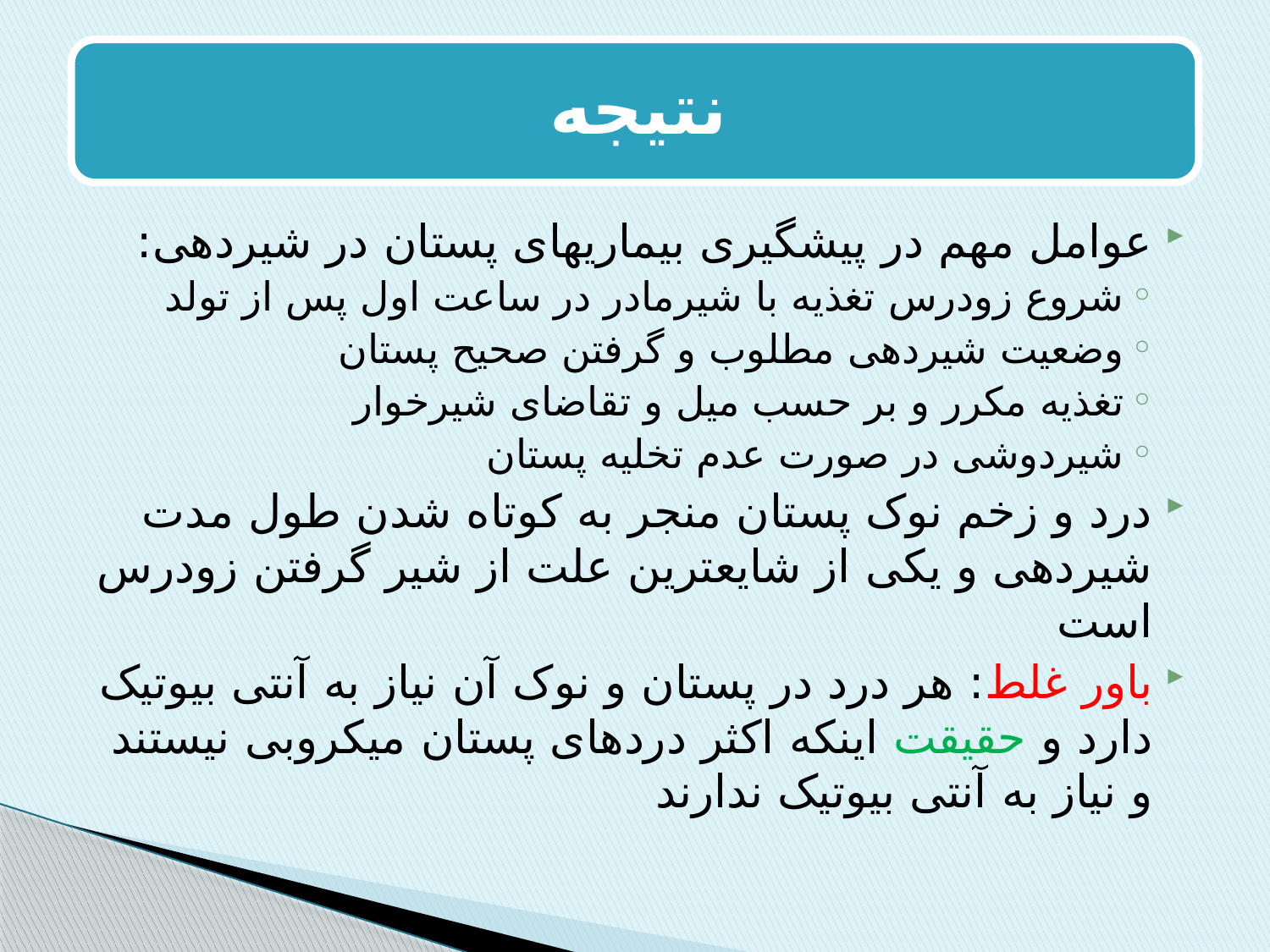

نتیجه
عوامل مهم در پیشگیری بیماریهای پستان در شیردهی:
شروع زودرس تغذیه با شیرمادر در ساعت اول پس از تولد
وضعیت شیردهی مطلوب و گرفتن صحیح پستان
تغذیه مکرر و بر حسب میل و تقاضای شیرخوار
شیردوشی در صورت عدم تخلیه پستان
درد و زخم نوک پستان منجر به کوتاه شدن طول مدت شیردهی و یکی از شایعترین علت از شیر گرفتن زودرس است
باور غلط: هر درد در پستان و نوک آن نیاز به آنتی بیوتیک دارد و حقیقت اینکه اکثر دردهای پستان میکروبی نیستند و نیاز به آنتی بیوتیک ندارند